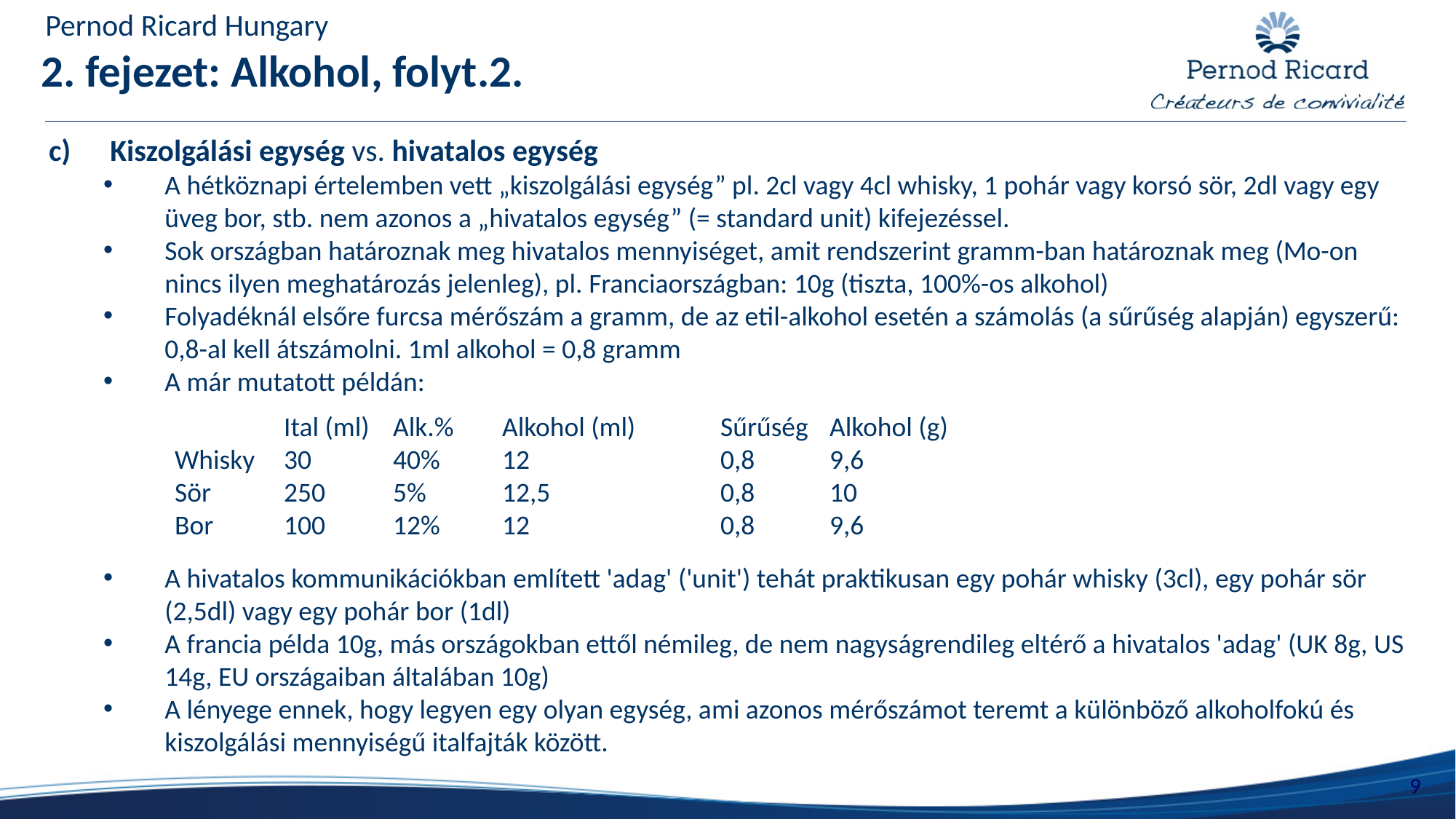

Pernod Ricard Hungary
# 2. fejezet: Alkohol, folyt.2.
Kiszolgálási egység vs. hivatalos egység
A hétköznapi értelemben vett „kiszolgálási egység” pl. 2cl vagy 4cl whisky, 1 pohár vagy korsó sör, 2dl vagy egy üveg bor, stb. nem azonos a „hivatalos egység” (= standard unit) kifejezéssel.
Sok országban határoznak meg hivatalos mennyiséget, amit rendszerint gramm-ban határoznak meg (Mo-on nincs ilyen meghatározás jelenleg), pl. Franciaországban: 10g (tiszta, 100%-os alkohol)
Folyadéknál elsőre furcsa mérőszám a gramm, de az etil-alkohol esetén a számolás (a sűrűség alapján) egyszerű: 0,8-al kell átszámolni. 1ml alkohol = 0,8 gramm
A már mutatott példán:
A hivatalos kommunikációkban említett 'adag' ('unit') tehát praktikusan egy pohár whisky (3cl), egy pohár sör (2,5dl) vagy egy pohár bor (1dl)
A francia példa 10g, más országokban ettől némileg, de nem nagyságrendileg eltérő a hivatalos 'adag' (UK 8g, US 14g, EU országaiban általában 10g)
A lényege ennek, hogy legyen egy olyan egység, ami azonos mérőszámot teremt a különböző alkoholfokú és kiszolgálási mennyiségű italfajták között.
	Ital (ml)	Alk.%	Alkohol (ml)	Sűrűség	Alkohol (g)
Whisky	30	40%	12		0,8	9,6
Sör	250	5%	12,5		0,8	10
Bor	100	12%	12		0,8	9,6
9
9